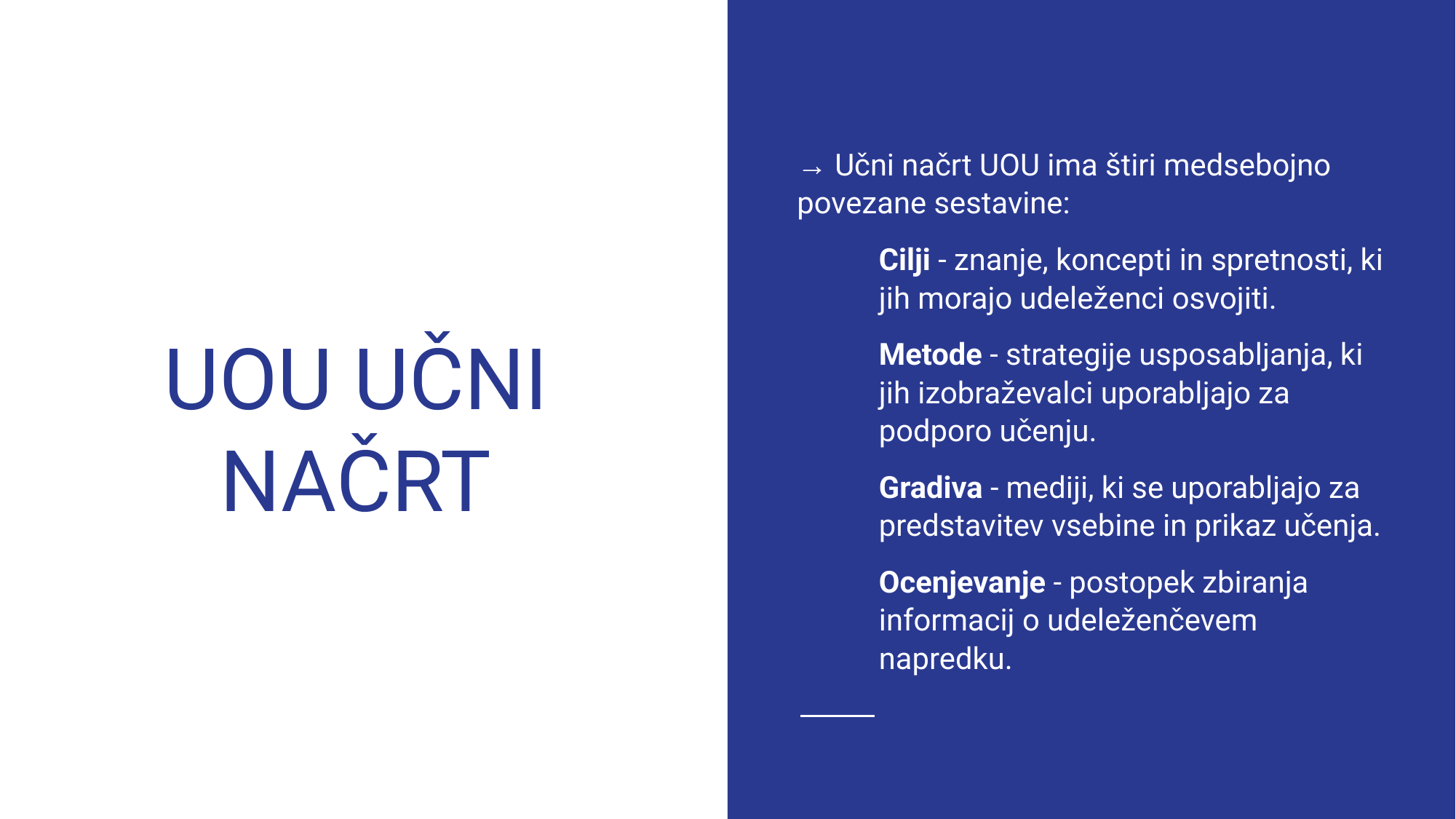

→ Učni načrt UOU ima štiri medsebojno povezane sestavine:
Cilji - znanje, koncepti in spretnosti, ki jih morajo udeleženci osvojiti.
Metode - strategije usposabljanja, ki jih izobraževalci uporabljajo za podporo učenju.
Gradiva - mediji, ki se uporabljajo za predstavitev vsebine in prikaz učenja.
Ocenjevanje - postopek zbiranja informacij o udeleženčevem napredku.
# UOU UČNI NAČRT